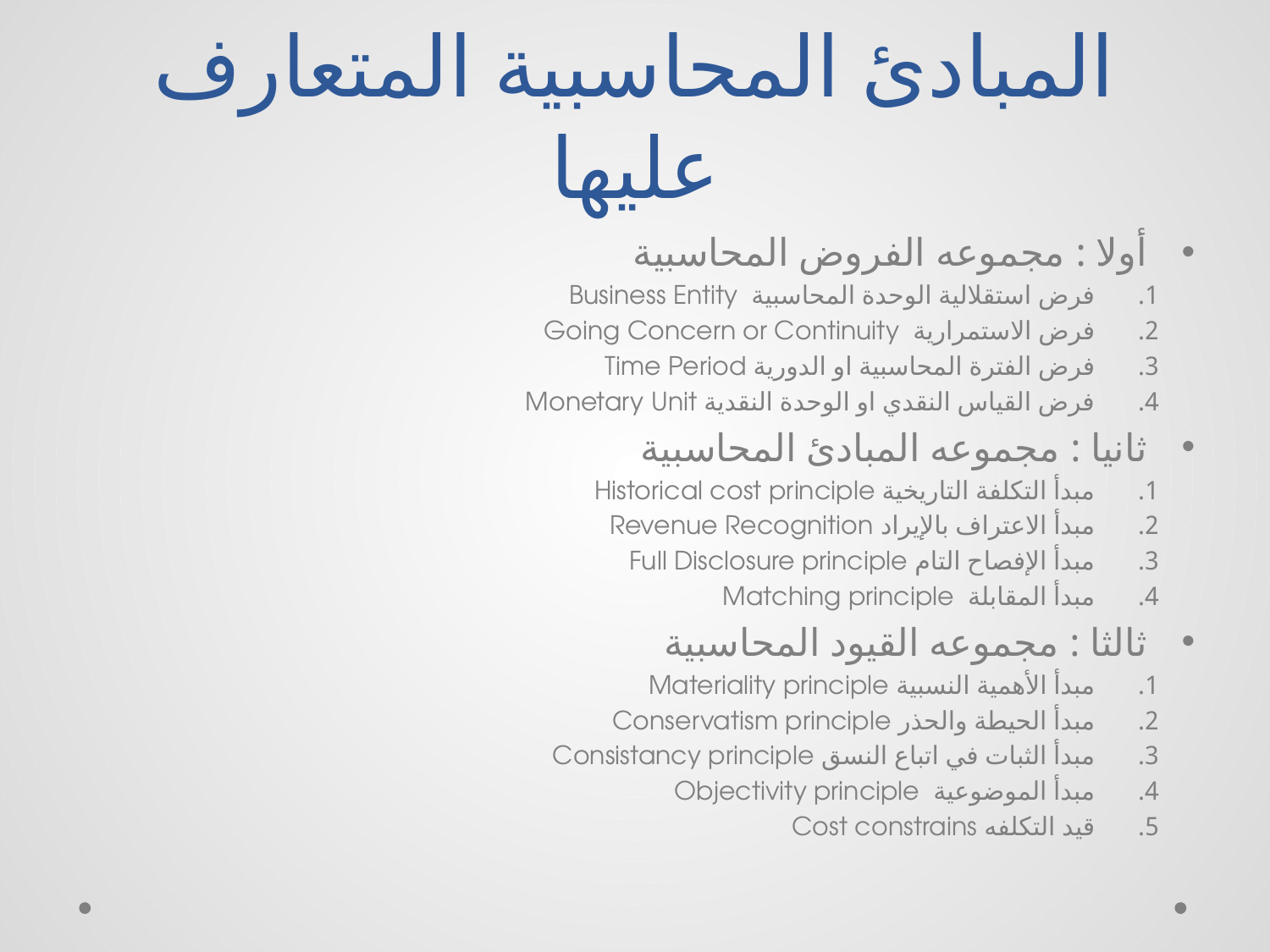

# المبادئ المحاسبية المتعارف عليها
أولا : مجموعه الفروض المحاسبية
فرض استقلالية الوحدة المحاسبية  Business Entity
فرض الاستمرارية  Going Concern or Continuity
فرض الفترة المحاسبية او الدورية Time Period
فرض القياس النقدي او الوحدة النقدية Monetary Unit
ثانيا : مجموعه المبادئ المحاسبية
مبدأ التكلفة التاريخية Historical cost principle
مبدأ الاعتراف بالإيراد Revenue Recognition
مبدأ الإفصاح التام Full Disclosure principle
مبدأ المقابلة  Matching principle
ثالثا : مجموعه القيود المحاسبية
مبدأ الأهمية النسبية Materiality principle
مبدأ الحيطة والحذر Conservatism principle
مبدأ الثبات في اتباع النسق Consistancy principle
مبدأ الموضوعية  Objectivity principle
قيد التكلفه Cost constrains